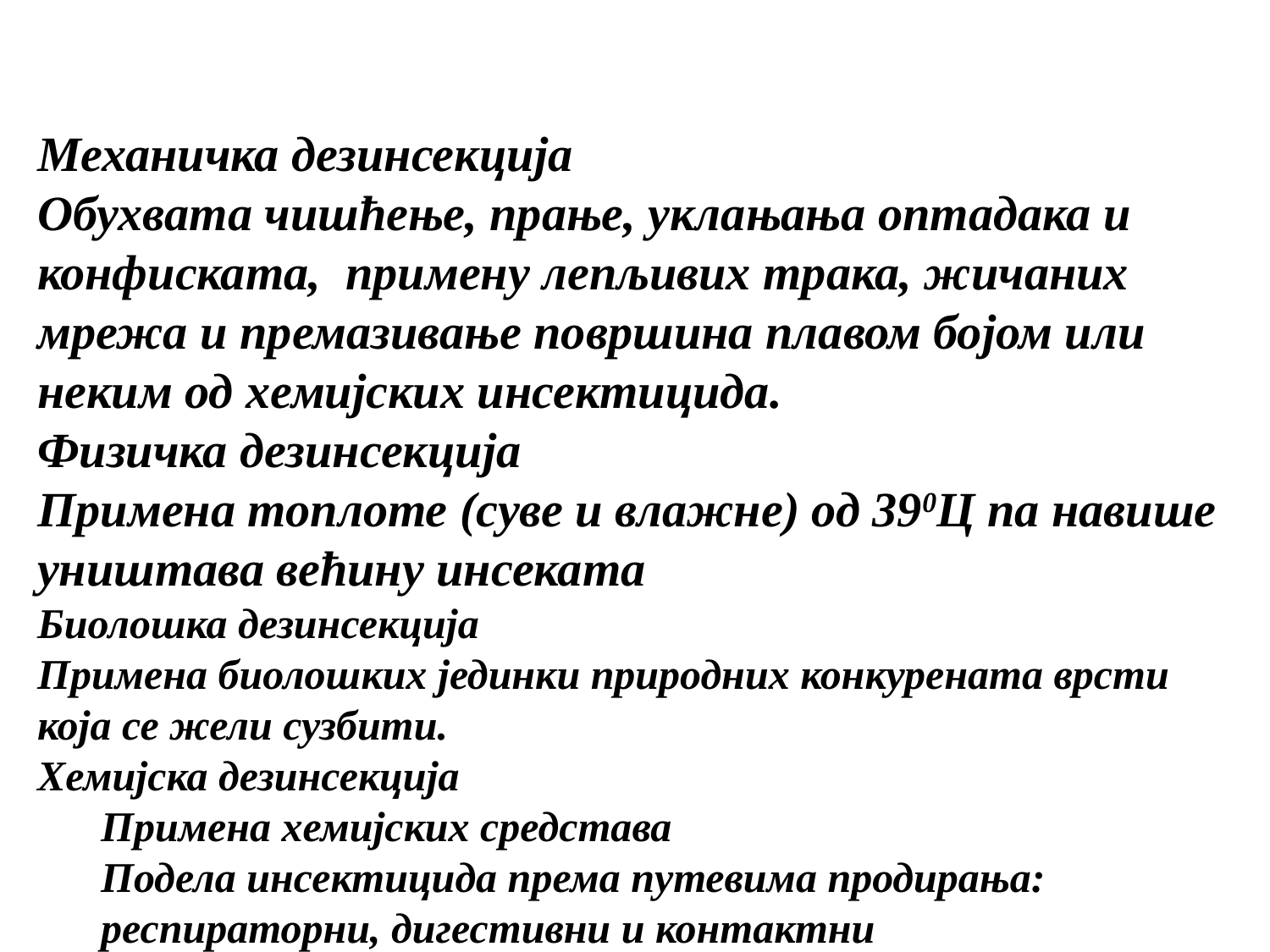

Механичка дезинсекција
Обухвата чишћење, прање, уклањања оптадака и конфиската,  примену лепљивих трака, жичаних мрежа и премазивање површина плавом бојом или неким од хемијских инсектицида.
Физичка дезинсекција
Примена топлоте (суве и влажне) од 390Ц па навише уништава већину инсеката
Биолошка дезинсекција
Примена биолошких јединки природних конкурената врсти која се жели сузбити.
Хемијска дезинсекција
Примена хемијских средстава
Подела инсектицида према путевима продирања: респираторни, дигестивни и контактни

.